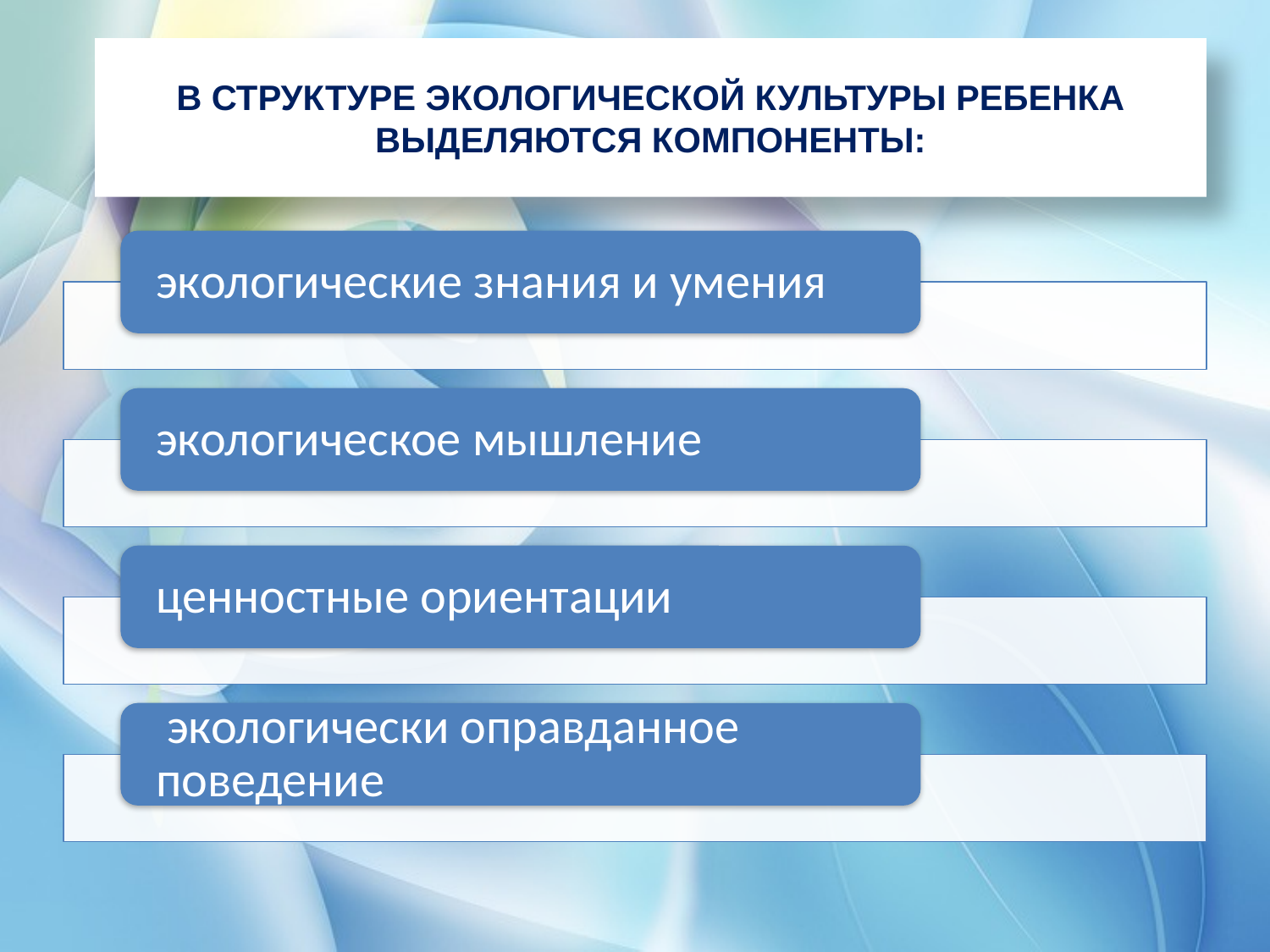

# В структуре экологической культуры ребенка выделяются компоненты:
экологические знания и умения
экологическое мышление
ценностные ориентации
 экологически оправданное поведение